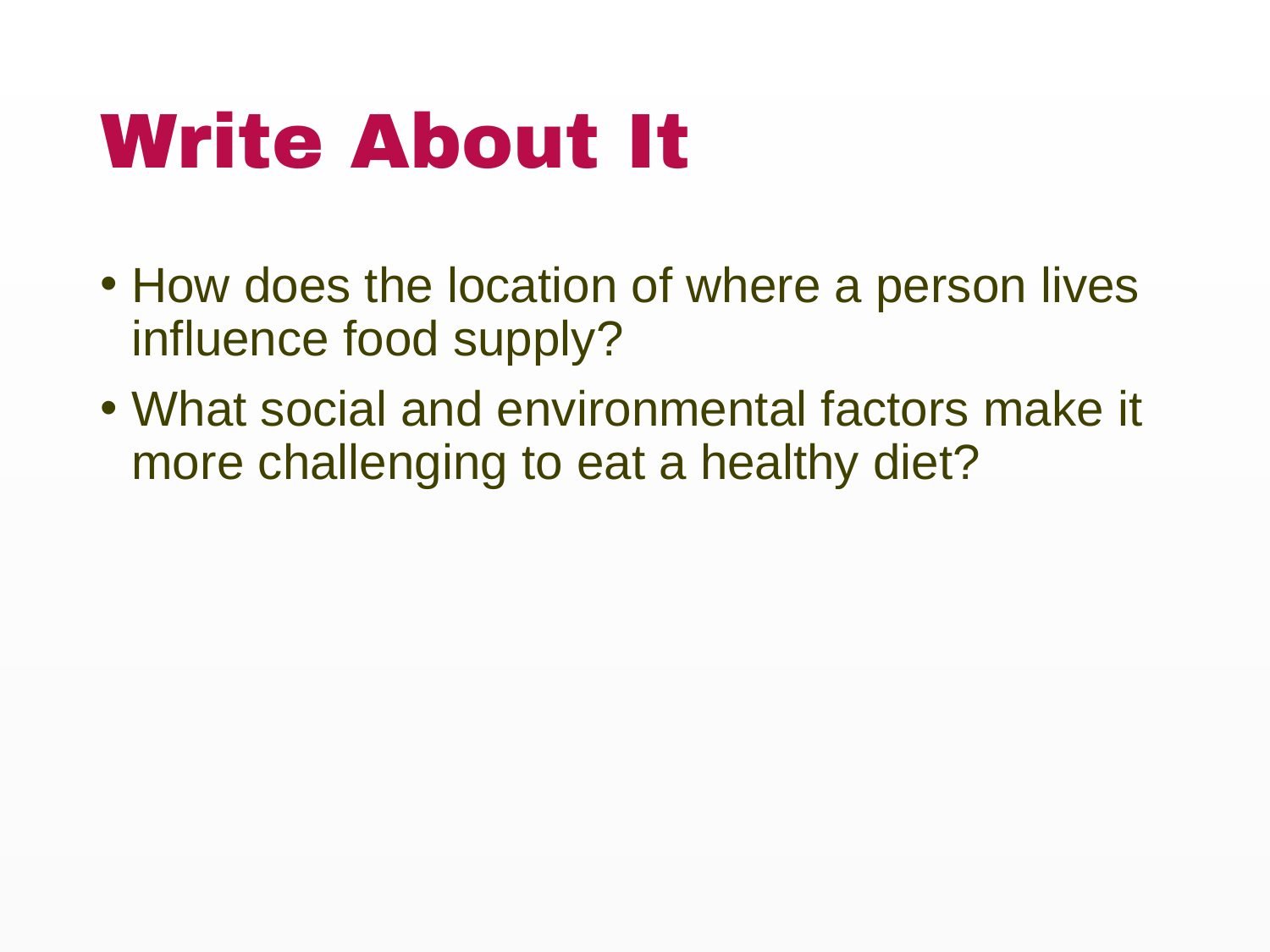

# Write About It
How does the location of where a person lives influence food supply?
What social and environmental factors make it more challenging to eat a healthy diet?